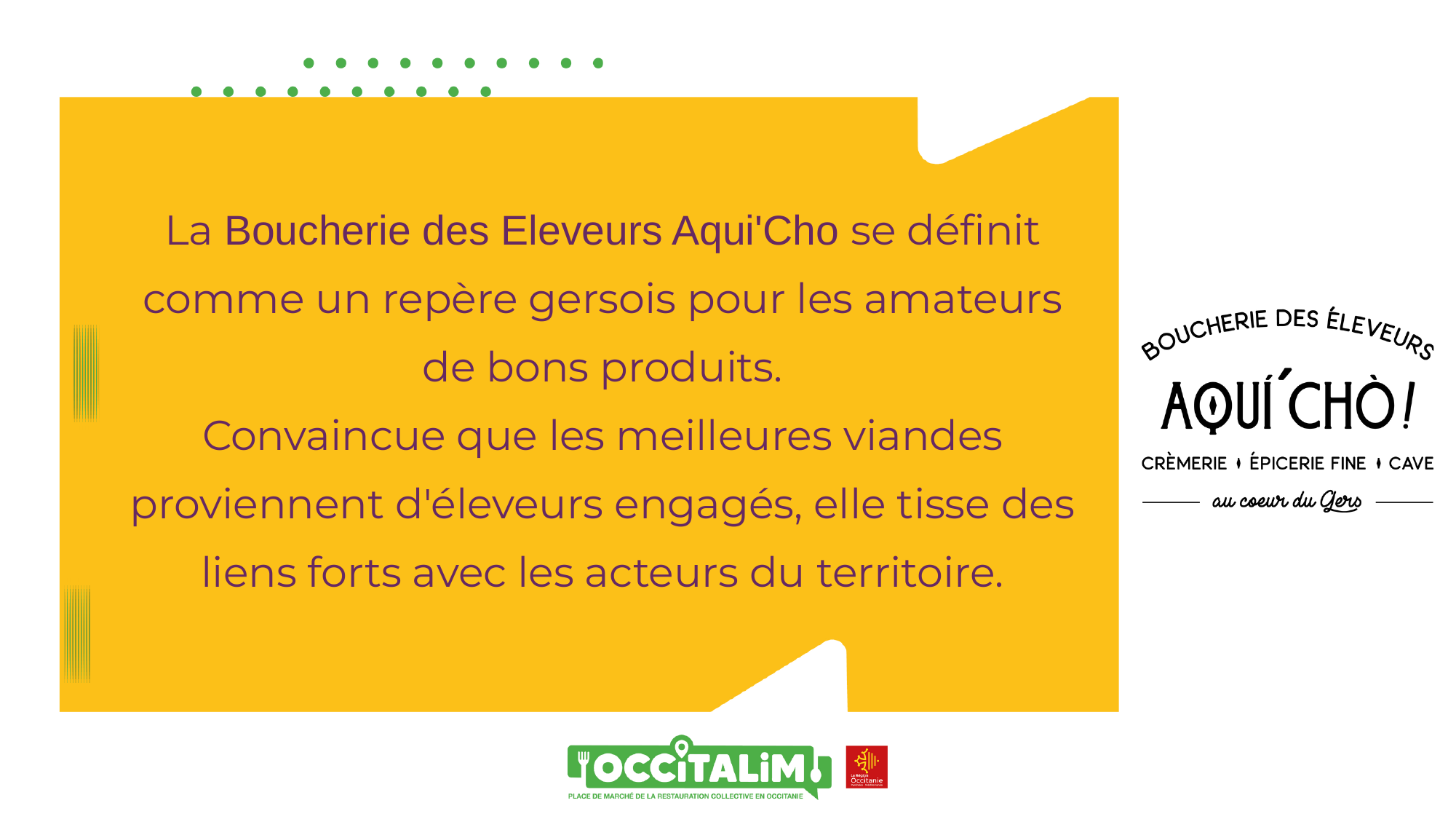

La Boucherie des Eleveurs Aqui'Cho se définit comme un repère gersois pour les amateurs de bons produits.
Convaincue que les meilleures viandes proviennent d'éleveurs engagés, elle tisse des liens forts avec les acteurs du territoire.